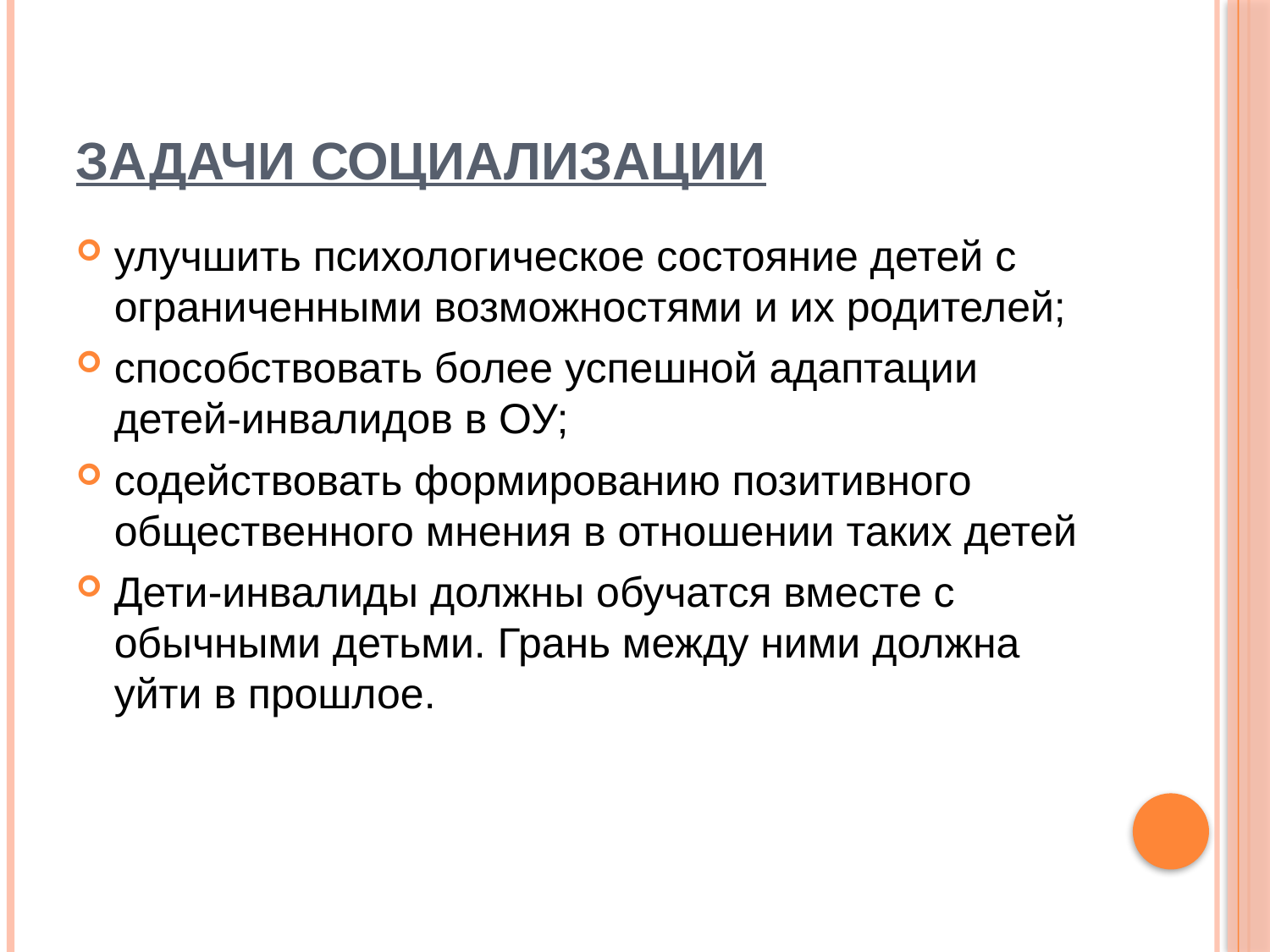

# Задачи социализации
улучшить психологическое состояние детей с ограниченными возможностями и их родителей;
способствовать более успешной адаптации детей-инвалидов в ОУ;
содействовать формированию позитивного общественного мнения в отношении таких детей
Дети-инвалиды должны обучатся вместе с обычными детьми. Грань между ними должна уйти в прошлое.